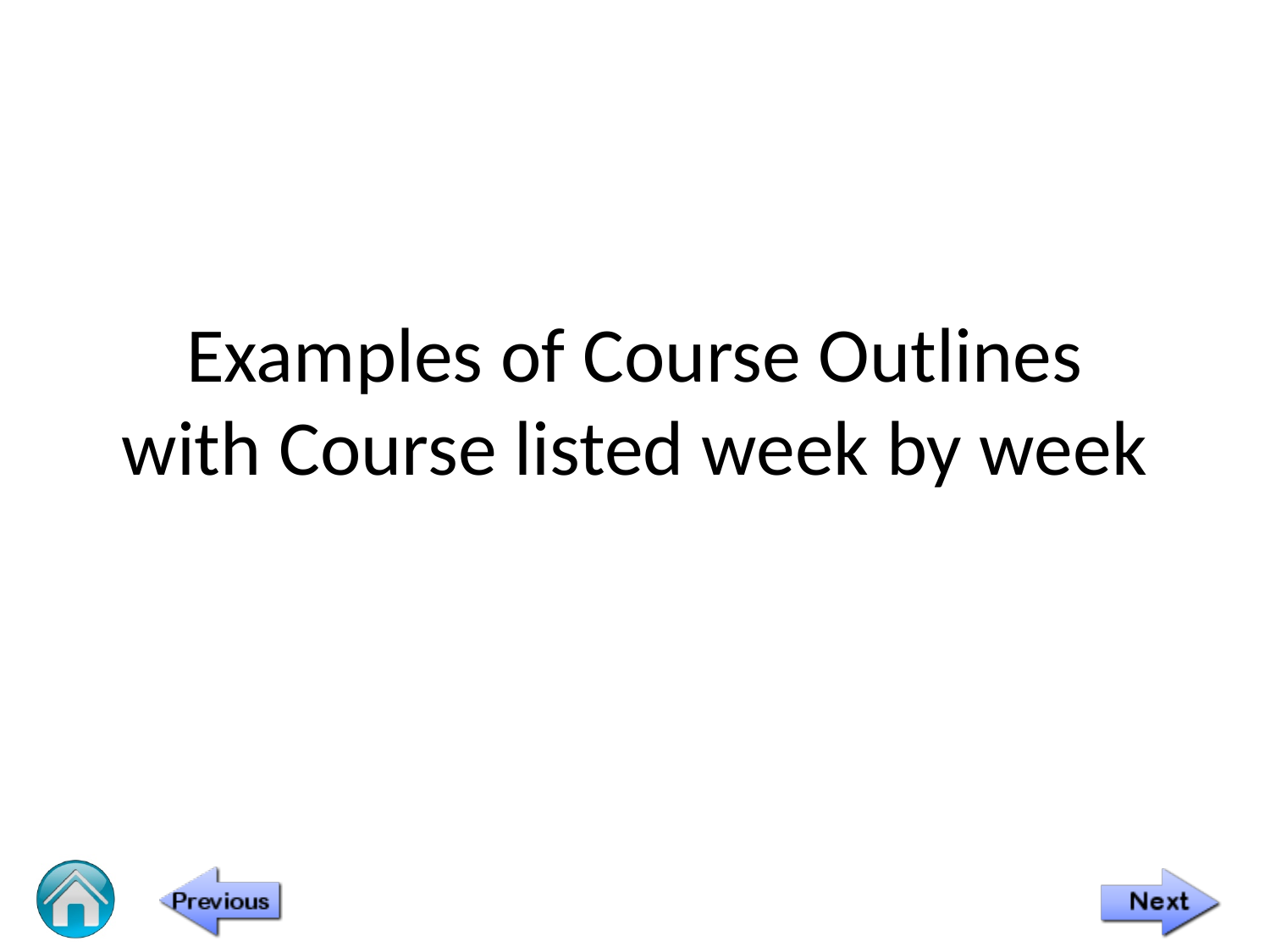

# Examples of Course Outlines with Course listed week by week